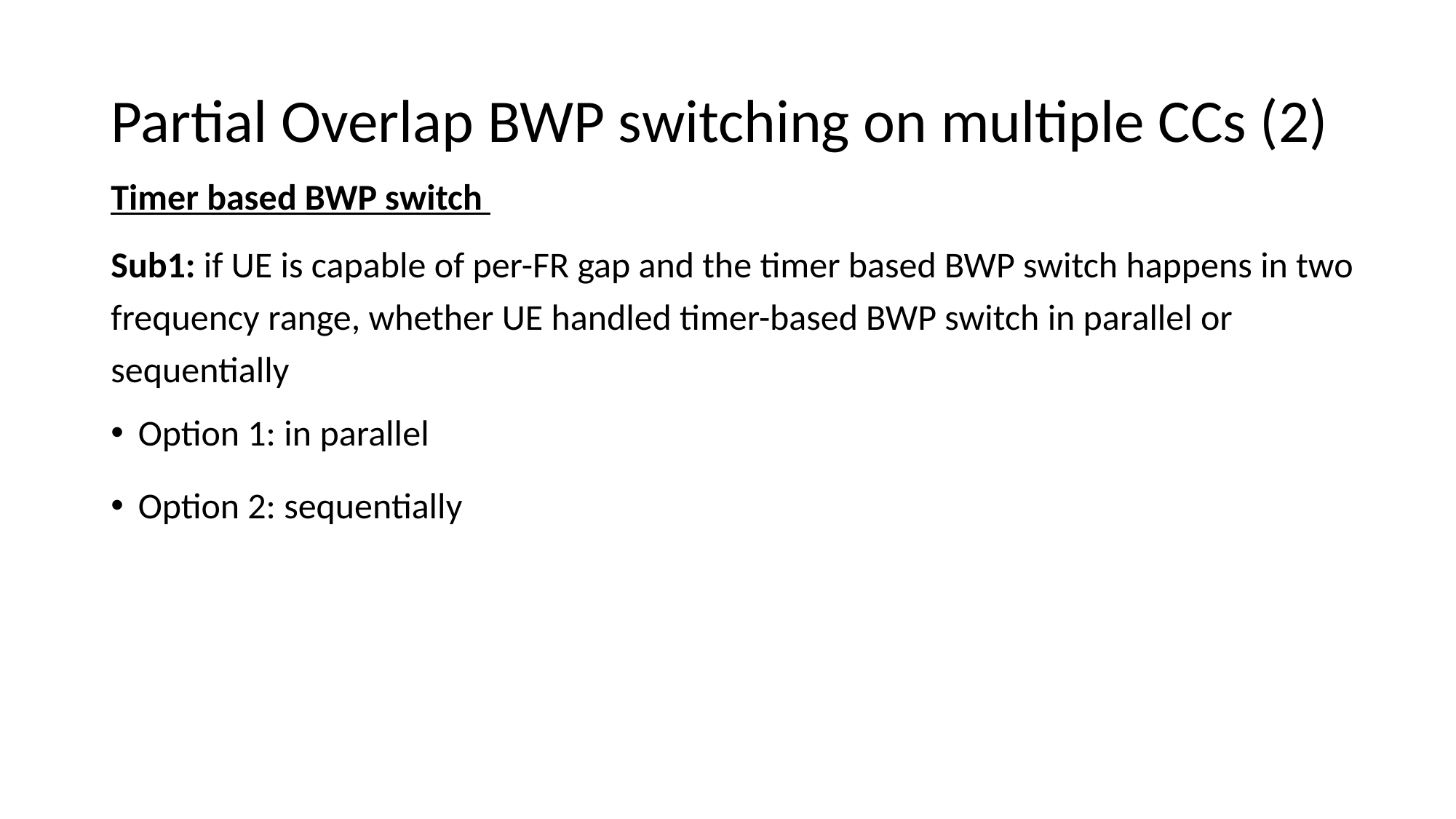

# Partial Overlap BWP switching on multiple CCs (2)
Timer based BWP switch
Sub1: if UE is capable of per-FR gap and the timer based BWP switch happens in two frequency range, whether UE handled timer-based BWP switch in parallel or sequentially
Option 1: in parallel
Option 2: sequentially